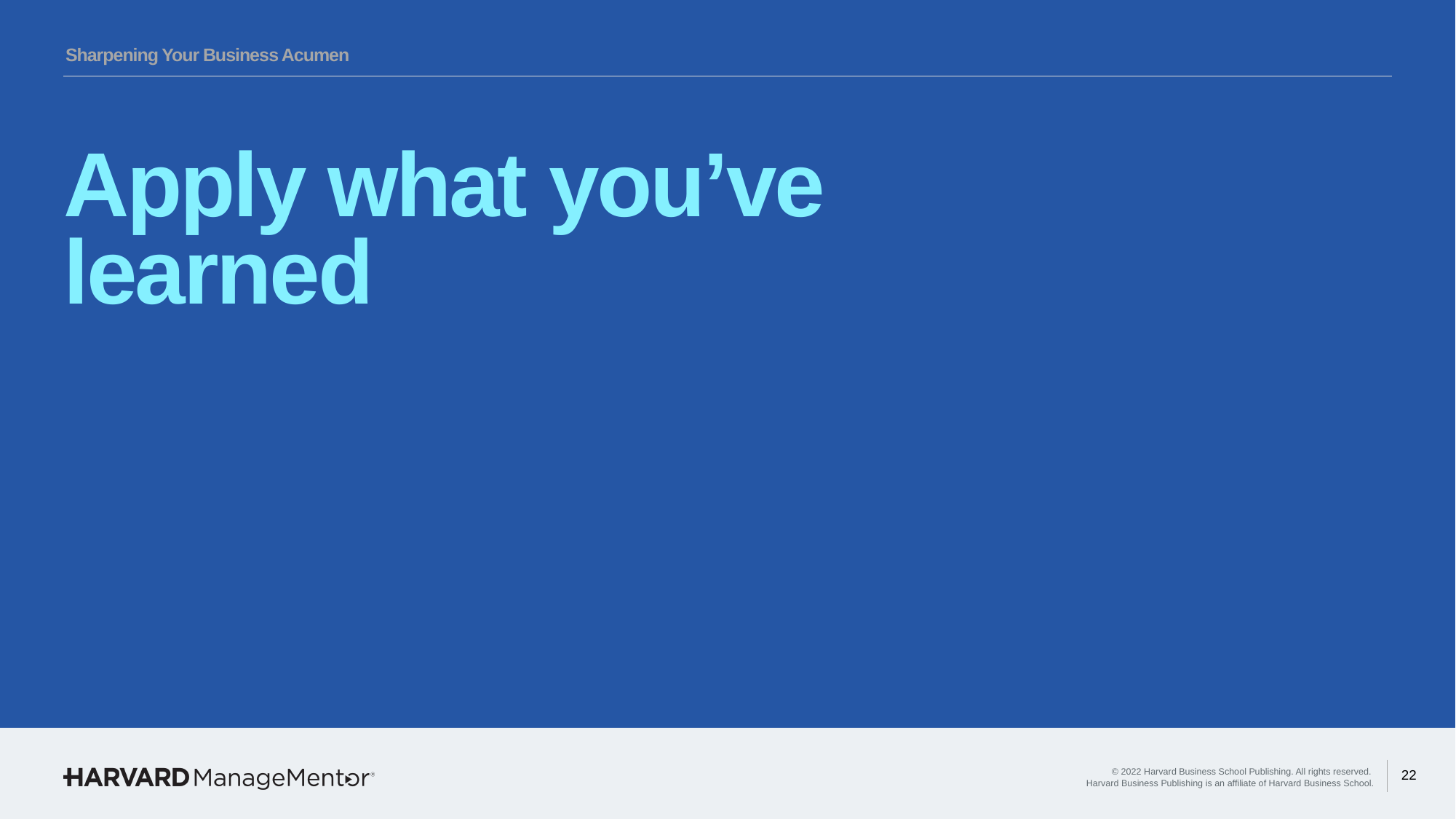

Sharpening Your Business Acumen

Apply what you’ve learned